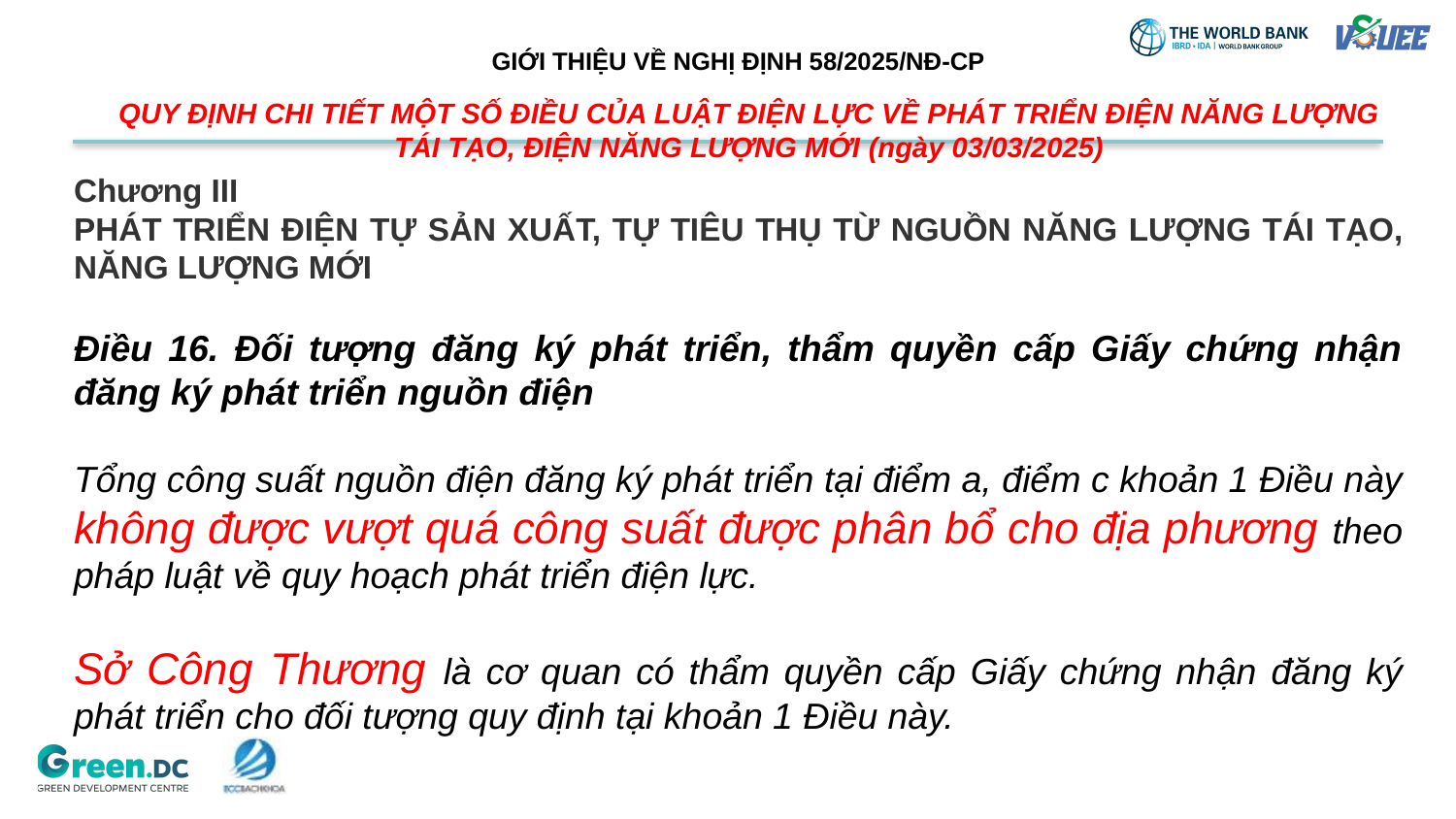

# GIỚI THIỆU VỀ NGHỊ ĐỊNH 58/2025/NĐ-CP
QUY ĐỊNH CHI TIẾT MỘT SỐ ĐIỀU CỦA LUẬT ĐIỆN LỰC VỀ PHÁT TRIỂN ĐIỆN NĂNG LƯỢNG TÁI TẠO, ĐIỆN NĂNG LƯỢNG MỚI (ngày 03/03/2025)
Chương III
PHÁT TRIỂN ĐIỆN TỰ SẢN XUẤT, TỰ TIÊU THỤ TỪ NGUỒN NĂNG LƯỢNG TÁI TẠO, NĂNG LƯỢNG MỚI

Điều 16. Đối tượng đăng ký phát triển, thẩm quyền cấp Giấy chứng nhận đăng ký phát triển nguồn điện

Tổng công suất nguồn điện đăng ký phát triển tại điểm a, điểm c khoản 1 Điều này không được vượt quá công suất được phân bổ cho địa phương theo pháp luật về quy hoạch phát triển điện lực.

Sở Công Thương là cơ quan có thẩm quyền cấp Giấy chứng nhận đăng ký phát triển cho đối tượng quy định tại khoản 1 Điều này.